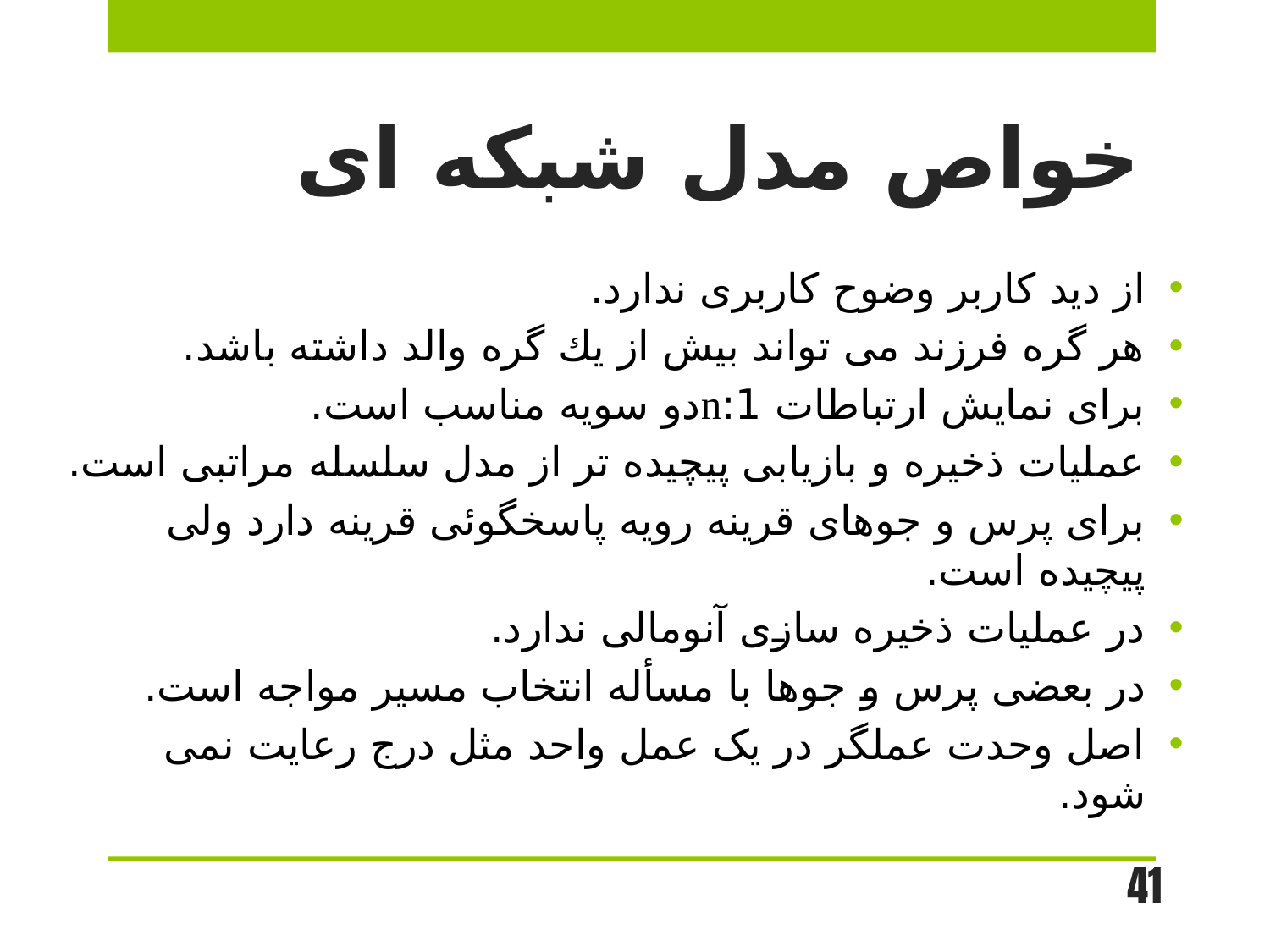

# خواص مدل شبکه ای
از دید کاربر وضوح کاربری ندارد.
هر گره فرزند می تواند بیش از یك گره والد داشته باشد.
برای نمايش ارتباطات 1:nدو سويه مناسب است.
عملیات ذخیره و بازیابی پیچیده تر از مدل سلسله مراتبی است.
برای پرس و جوهای قرینه رویه پاسخگوئی قرینه دارد ولی پیچیده است.
در عملیات ذخیره سازی آنومالی ندارد.
در بعضی پرس و جوها با مسأله انتخاب مسیر مواجه است.
اصل وحدت عملگر در یک عمل واحد مثل درج رعایت نمی شود.
41